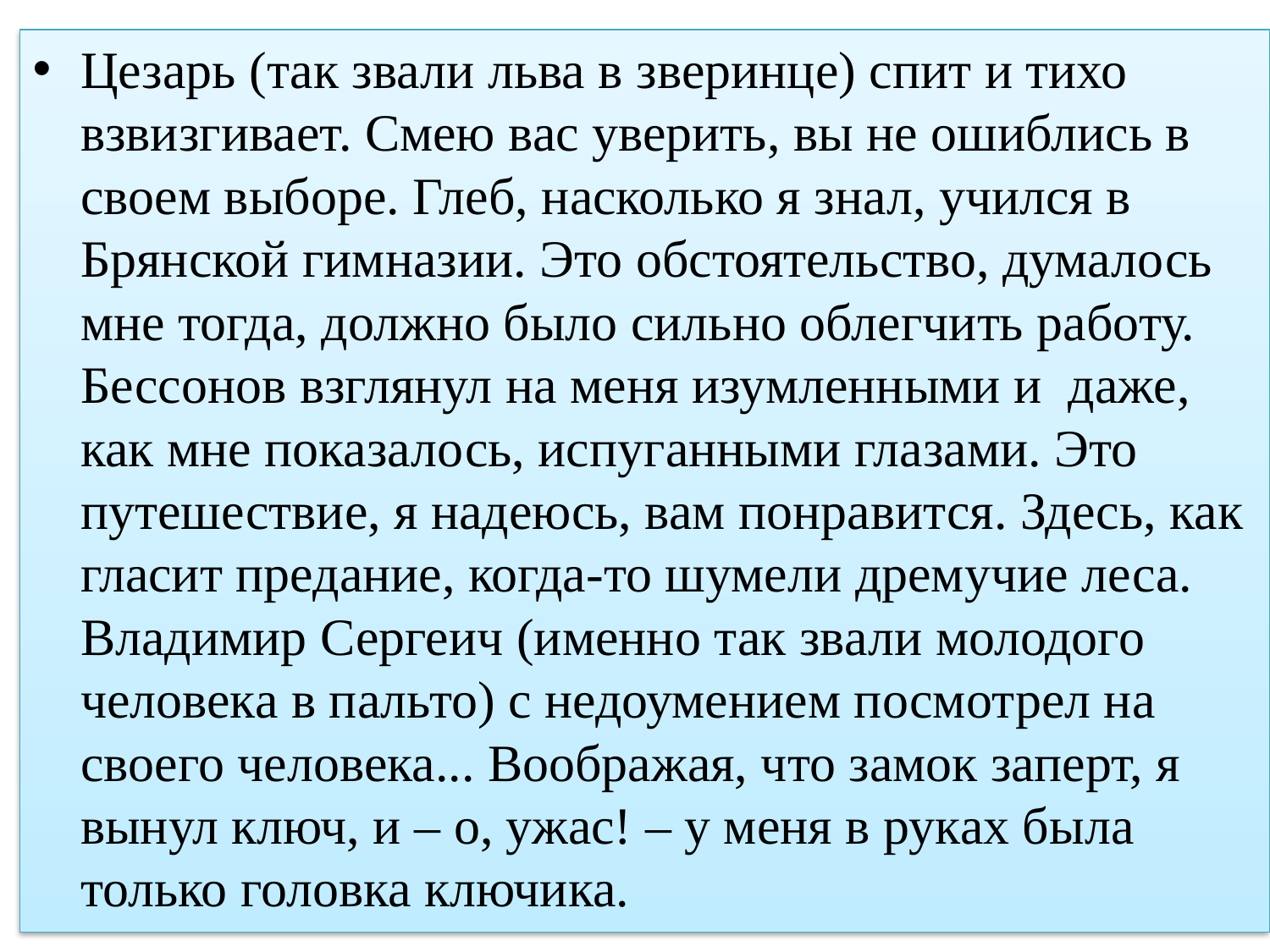

Цезарь (так звали льва в зверинце) спит и тихо взвизгивает. Смею вас уверить, вы не ошиблись в своем выборе. Глеб, насколько я знал, учился в Брянской гимназии. Это обстоятельство, думалось мне тогда, должно было сильно облегчить работу. Бессонов взглянул на меня изумленными и  даже, как мне показалось, испуганными глазами. Это путешествие, я надеюсь, вам понравится. Здесь, как гласит предание, когда-то шумели дремучие леса. Владимир Сергеич (именно так звали молодого человека в пальто) с недоумением посмотрел на своего человека... Воображая, что замок заперт, я вынул ключ, и – о, ужас! – у меня в руках была только головка ключика.